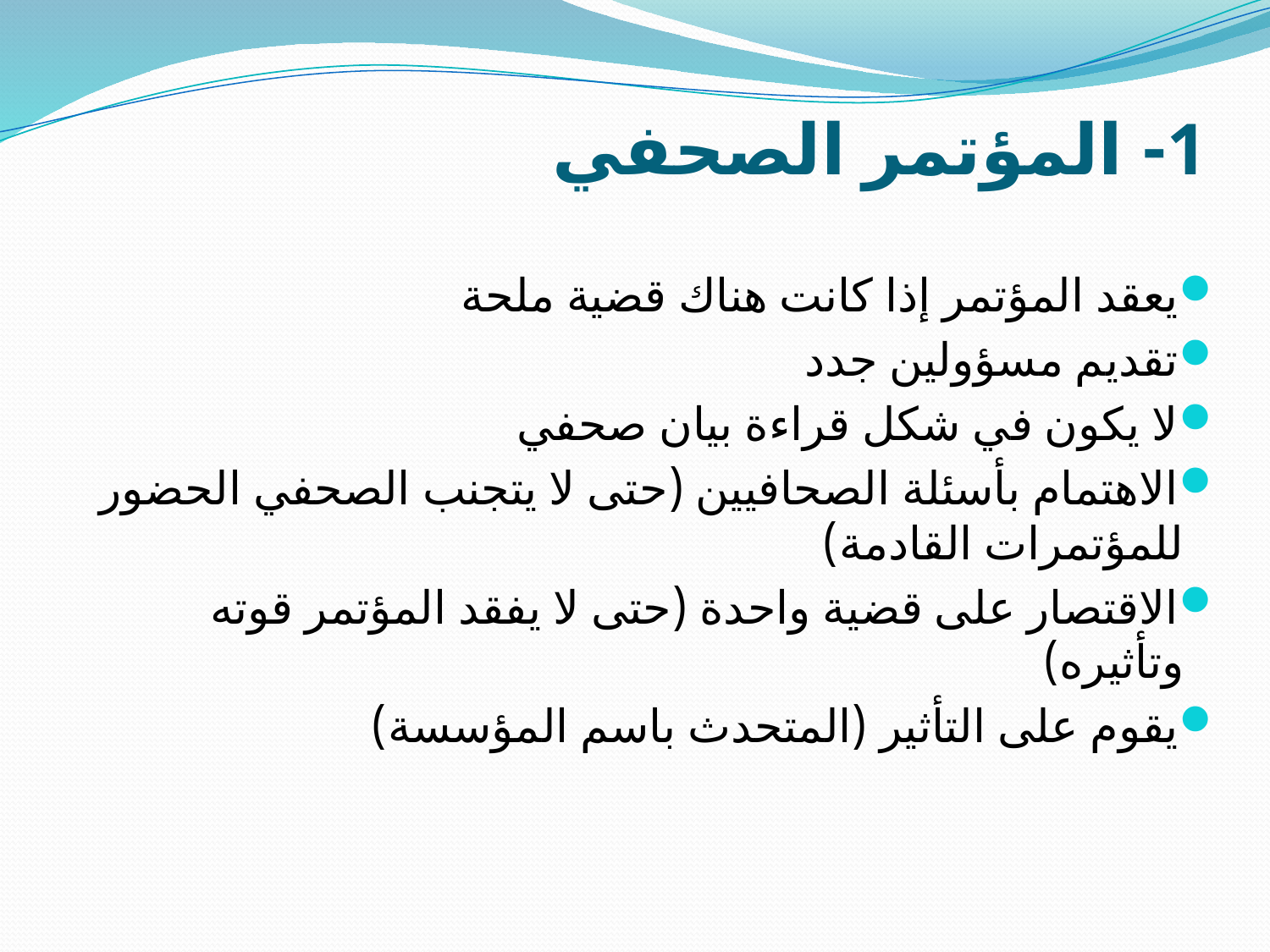

# 1- المؤتمر الصحفي
يعقد المؤتمر إذا كانت هناك قضية ملحة
تقديم مسؤولين جدد
لا يكون في شكل قراءة بيان صحفي
الاهتمام بأسئلة الصحافيين (حتى لا يتجنب الصحفي الحضور للمؤتمرات القادمة)
الاقتصار على قضية واحدة (حتى لا يفقد المؤتمر قوته وتأثيره)
يقوم على التأثير (المتحدث باسم المؤسسة)